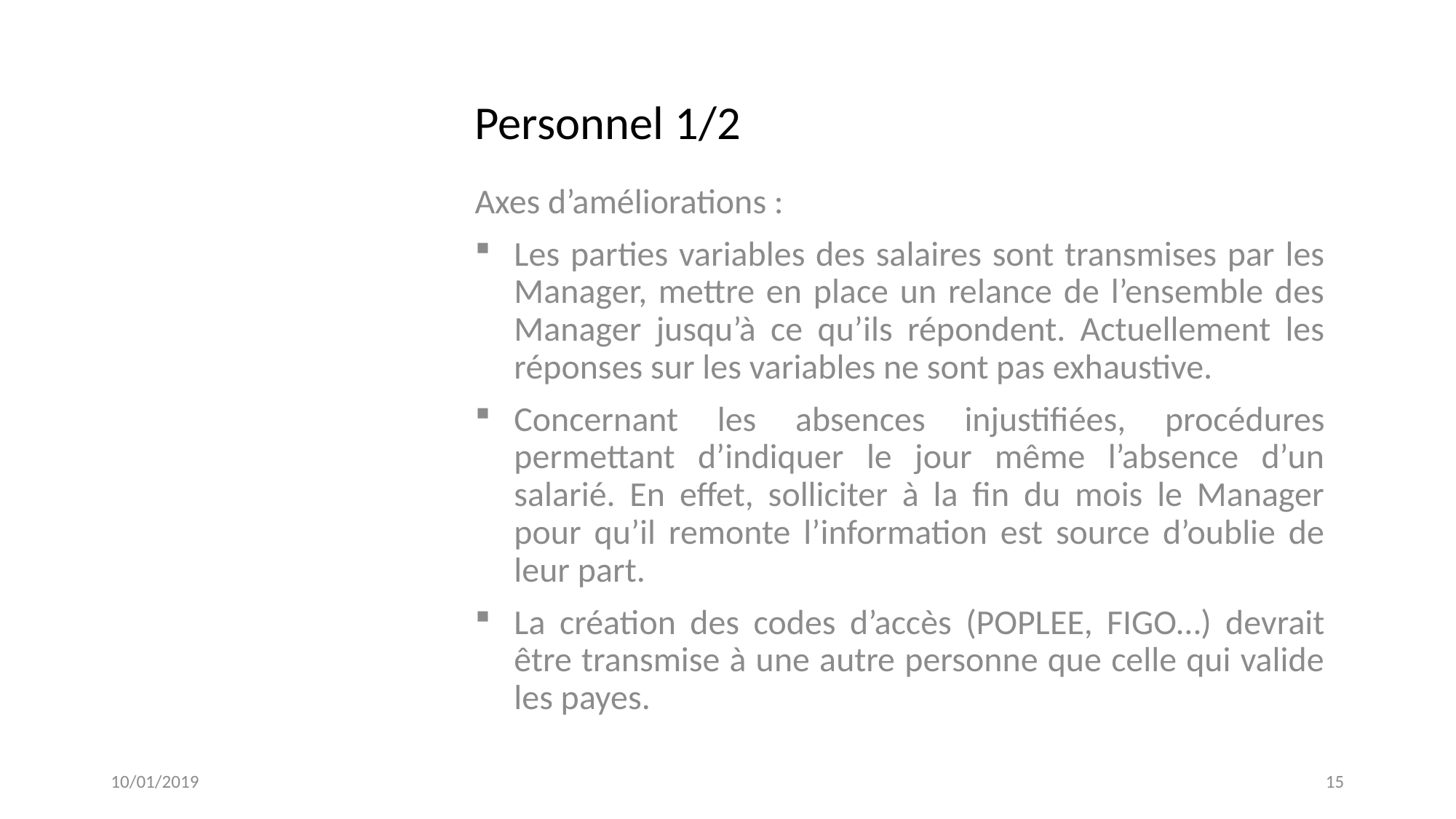

# Personnel 1/2
Principaux interlocuteurs :

DRH: Sandrine BOSSARD
RH : Marine BERCHERY
Compta Général: Sebastien SURAT
CG : Dorianne THIEURY

Axes d’améliorations :
Les parties variables des salaires sont transmises par les Manager, mettre en place un relance de l’ensemble des Manager jusqu’à ce qu’ils répondent. Actuellement les réponses sur les variables ne sont pas exhaustive.
Concernant les absences injustifiées, procédures permettant d’indiquer le jour même l’absence d’un salarié. En effet, solliciter à la fin du mois le Manager pour qu’il remonte l’information est source d’oublie de leur part.
La création des codes d’accès (POPLEE, FIGO…) devrait être transmise à une autre personne que celle qui valide les payes.

10/01/2019

15